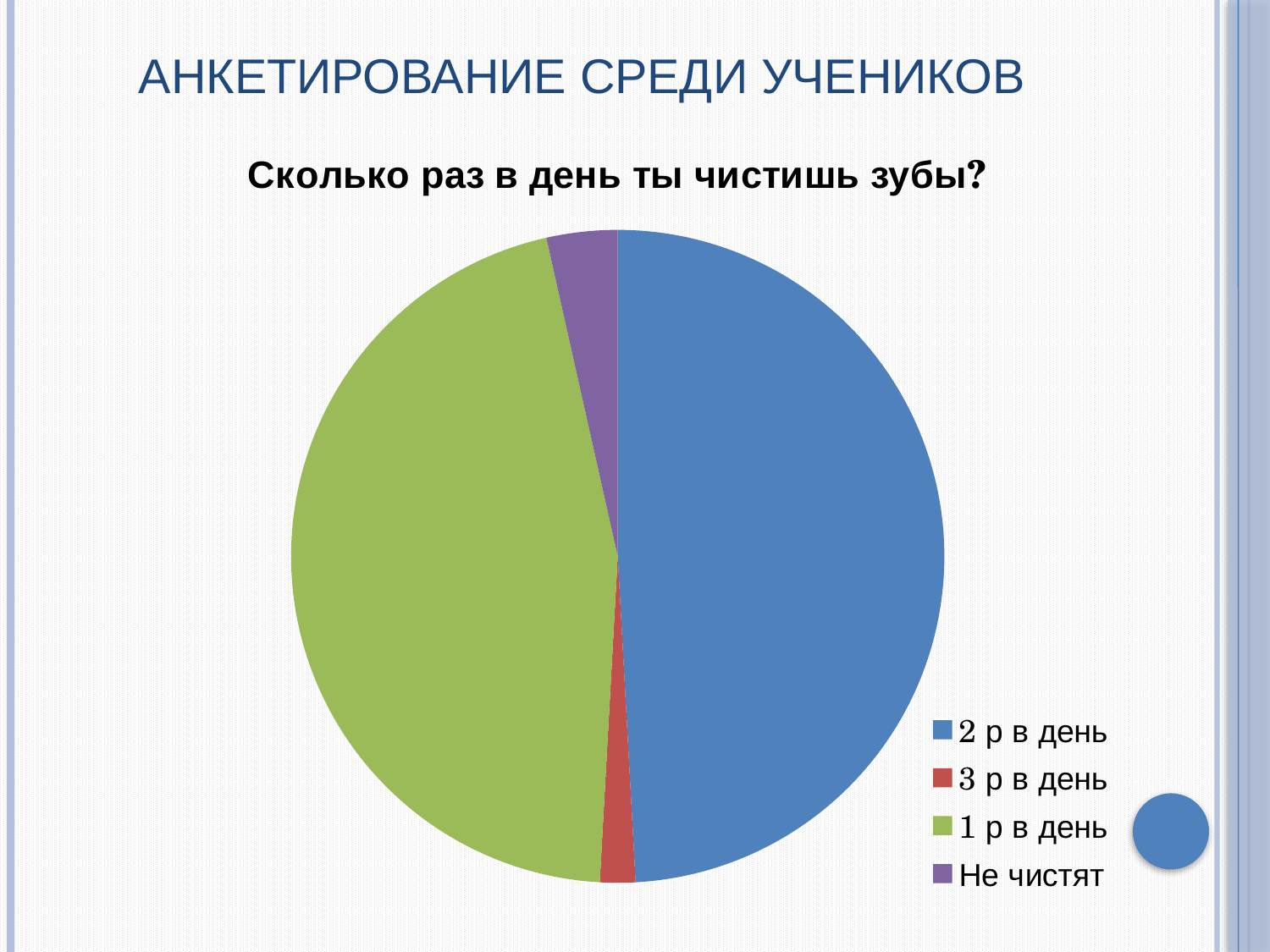

# Анкетирование среди учеников

### Chart:

| Category | Сколько раз в день ты чистишь зубы? |
|---|---|
| 2 р в день | 28.0 |
| 3 р в день | 1.0 |
| 1 р в день  | 26.0 |
| Не чистят | 2.0 |